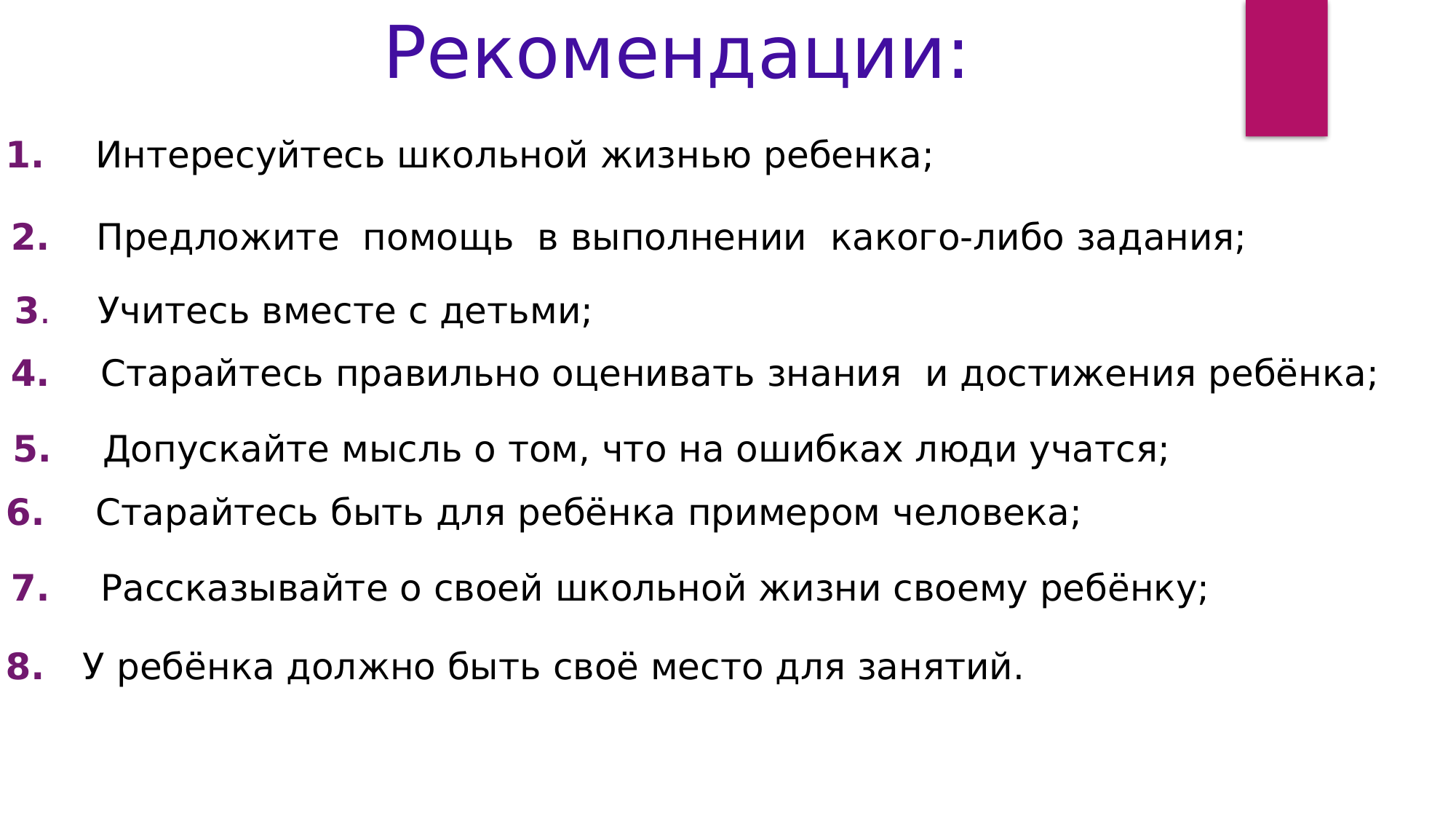

Рекомендации:
1.    Интересуйтесь школьной жизнью ребенка;
2.    Предложите  помощь  в выполнении  какого-либо задания;
3.    Учитесь вместе с детьми;
4.    Старайтесь правильно оценивать знания  и достижения ребёнка;
5.    Допускайте мысль о том, что на ошибках люди учатся;
6.    Старайтесь быть для ребёнка примером человека;
7.    Рассказывайте о своей школьной жизни своему ребёнку;
8.   У ребёнка должно быть своё место для занятий.